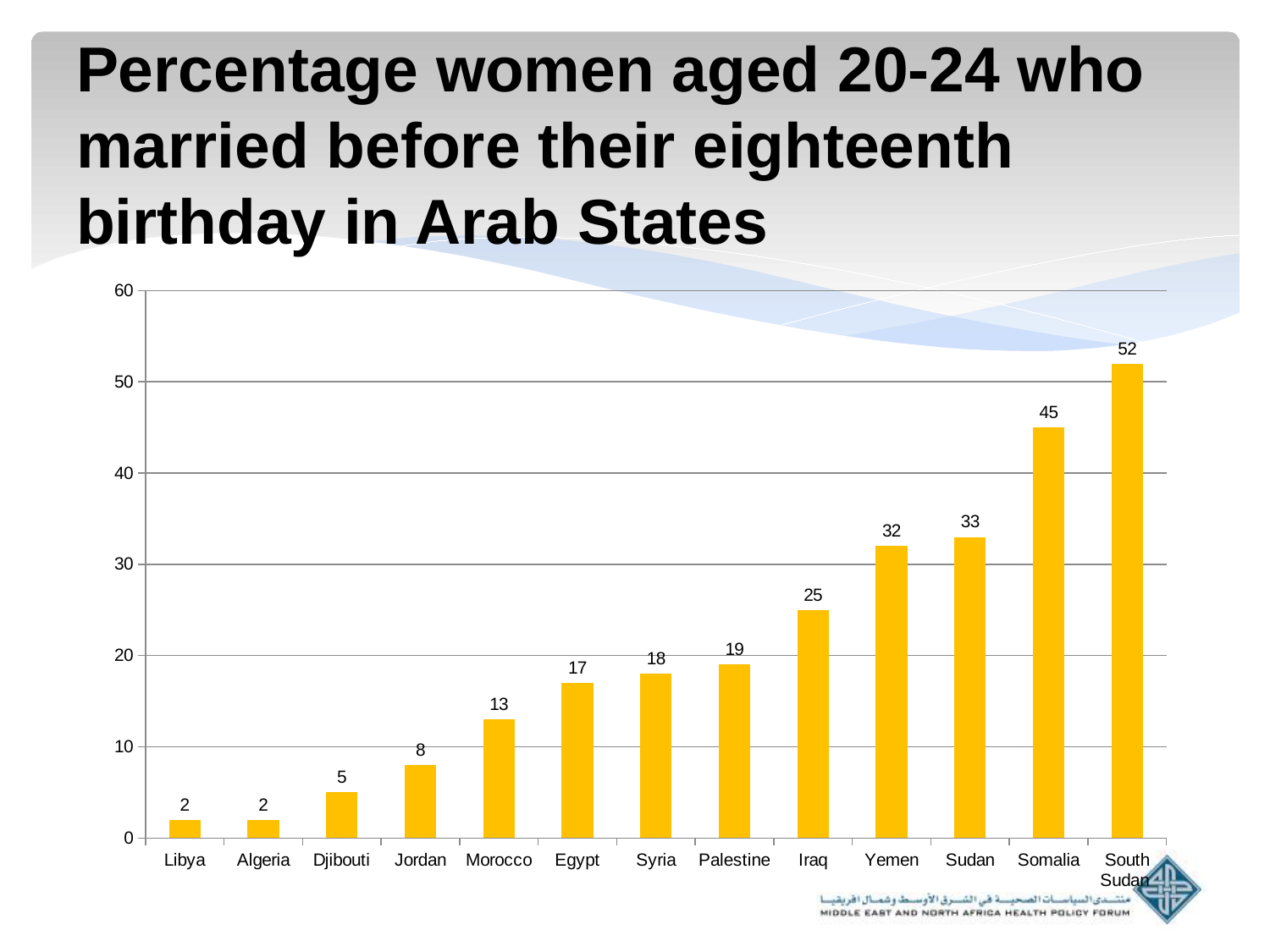

# Percentage women aged 20-24 who married before their eighteenth birthday in Arab States

### Chart

| Category |  |
|---|---|
| Libya | 2.0 |
| Algeria | 2.0 |
| Djibouti | 5.0 |
| Jordan | 8.0 |
| Morocco | 13.0 |
| Egypt | 17.0 |
| Syria | 18.0 |
| Palestine  | 19.0 |
| Iraq | 25.0 |
| Yemen | 32.0 |
| Sudan | 33.0 |
| Somalia | 45.0 |
| South Sudan  | 52.0 |